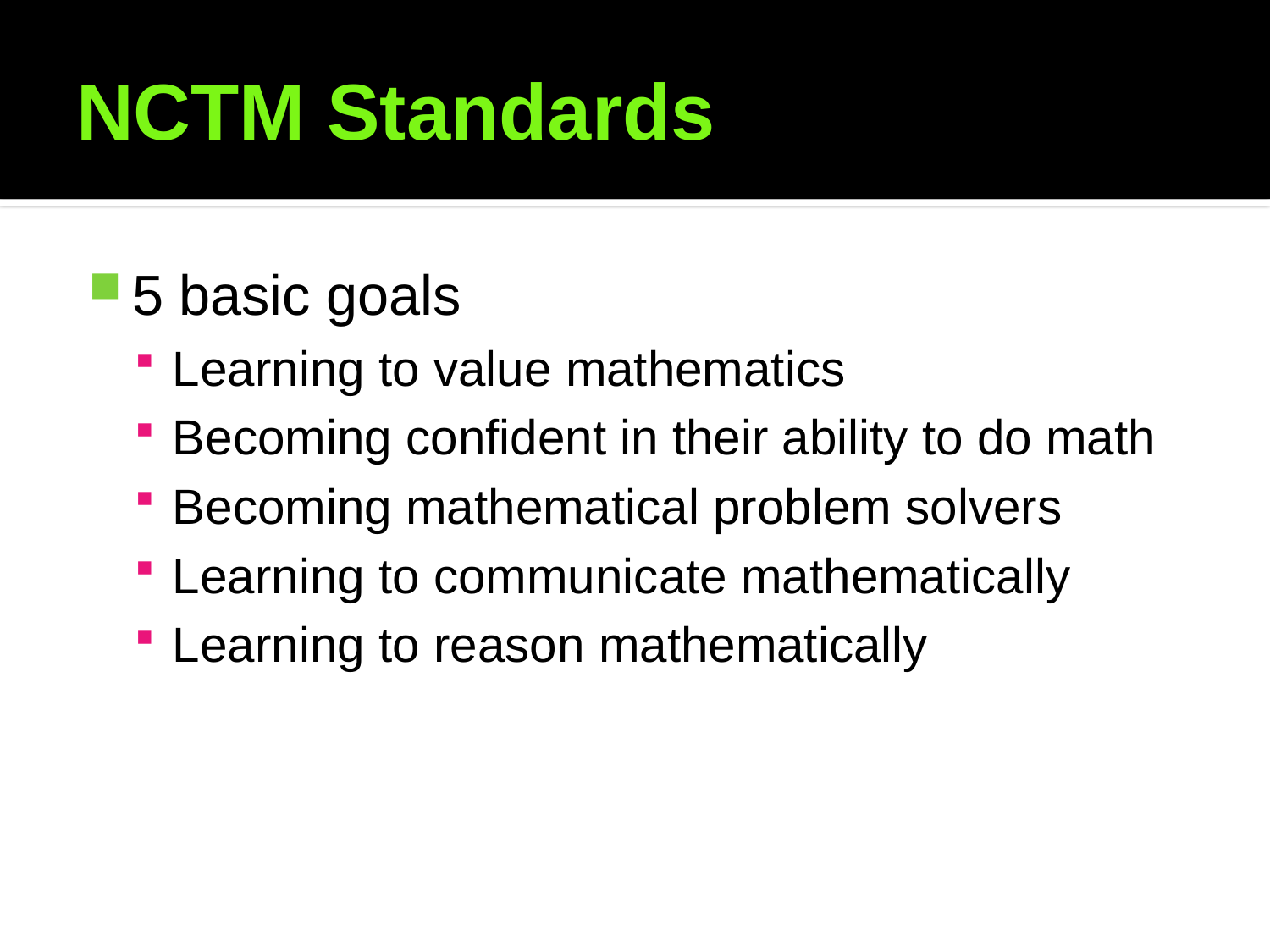

# NCTM Standards
5 basic goals
Learning to value mathematics
Becoming confident in their ability to do math
Becoming mathematical problem solvers
Learning to communicate mathematically
Learning to reason mathematically